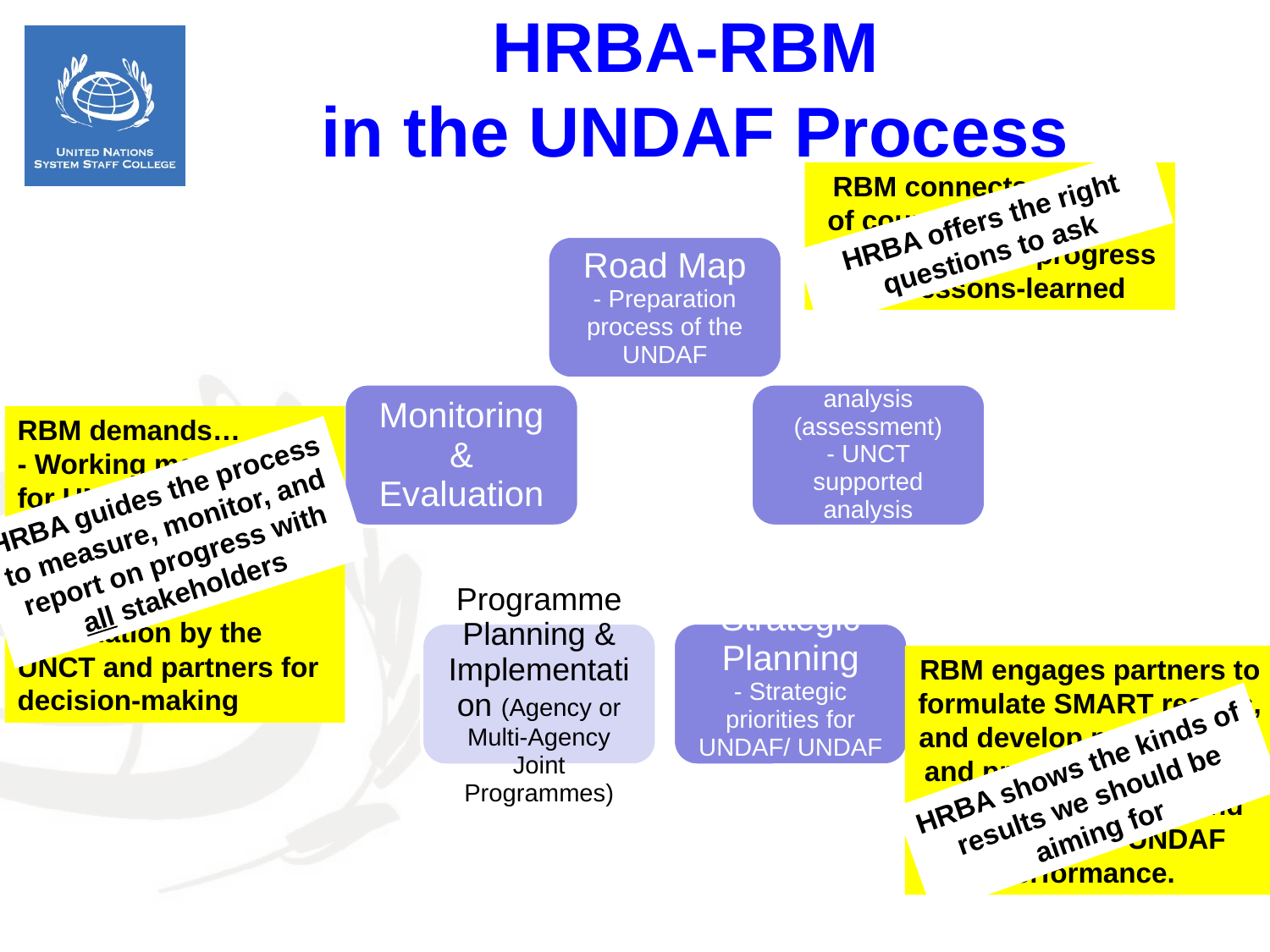

HRBA-RBM
in the UNDAF Process
RBM connects analysis of country challenges to evidence about progress and lessons-learned
HRBA offers the right questions to ask
Road Map
- Preparation process of the UNDAF
Country Analysis
- Review existing analysis (assessment)
- UNCT supported analysis
- Identify UNCT comparative advantages
Strategic Planning
- Strategic priorities for UNDAF/ UNDAF Action Plan
Programme Planning & Implementation (Agency or Multi-Agency Joint Programmes)
Monitoring & Evaluation
RBM demands…
- Working mechanisms for UNDAF monitoring and reporting
- Use of UNDAF performance information by the UNCT and partners for decision-making
HRBA guides the process to measure, monitor, and report on progress with all stakeholders
RBM engages partners to formulate SMART results, and develop mechanisms and processes to ensure regular monitoring and reporting on UNDAF performance.
HRBA shows the kinds of results we should be aiming for